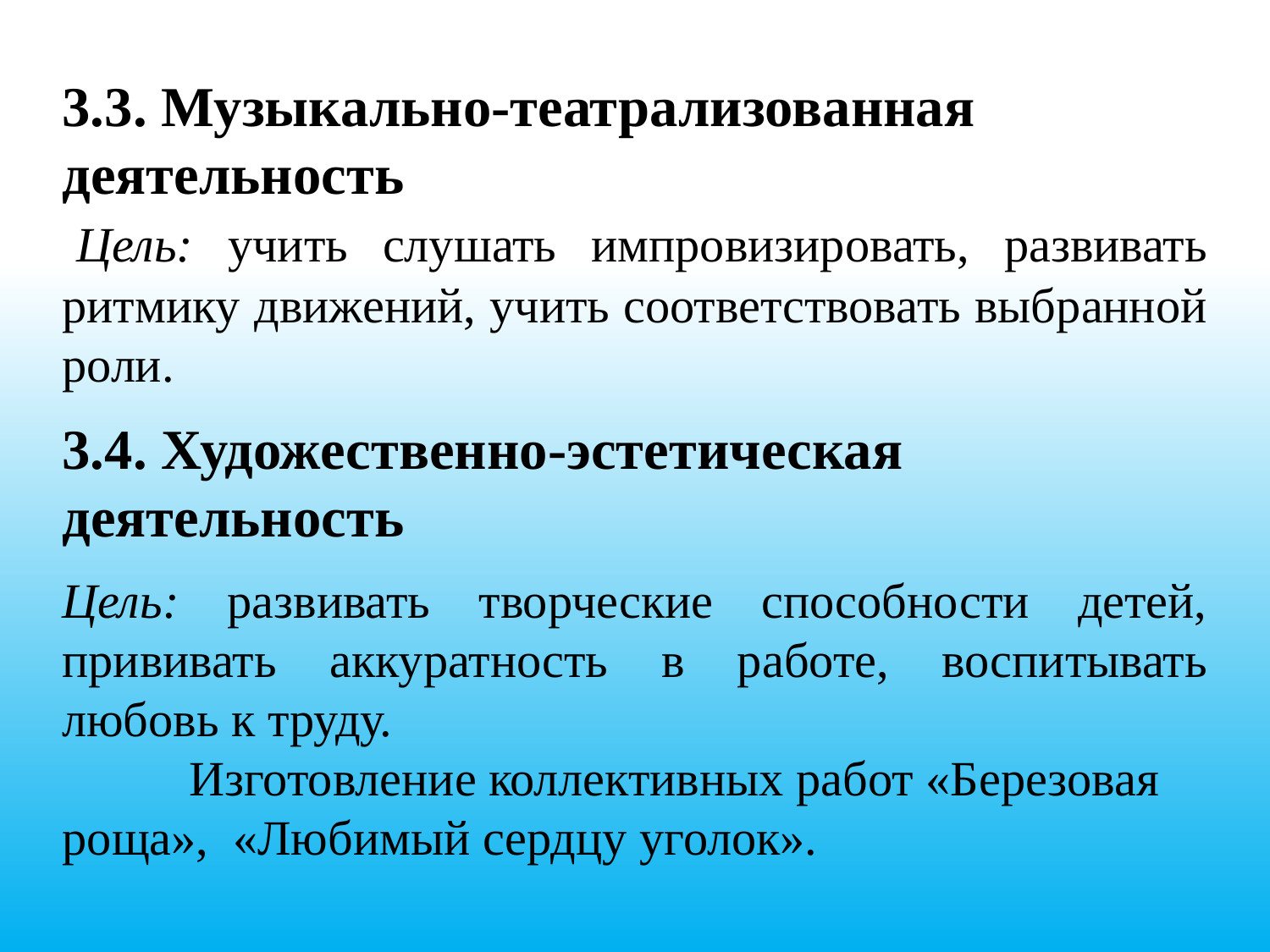

3.3. Музыкально-театрализованная деятельность
 Цель: учить слушать импровизировать, развивать ритмику движений, учить соответствовать выбранной роли.

3.4. Художественно-эстетическая деятельность

Цель: развивать творческие способности детей, прививать аккуратность в работе, воспитывать любовь к труду.
	Изготовление коллективных работ «Березовая  роща»,  «Любимый сердцу уголок».